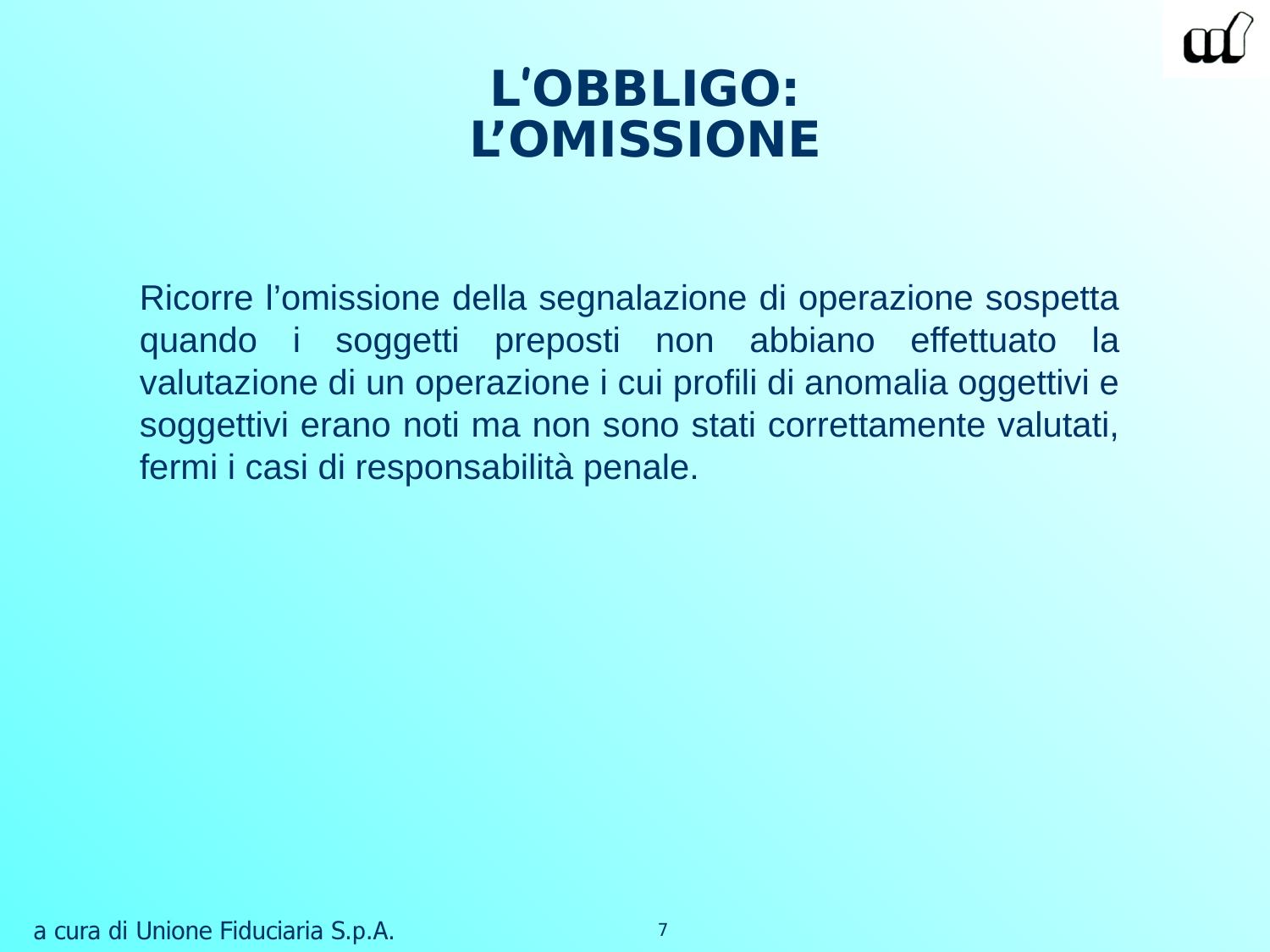

L’OBBLIGO:
L’OMISSIONE

Ricorre l’omissione della segnalazione di operazione sospetta quando i soggetti preposti non abbiano effettuato la valutazione di un operazione i cui profili di anomalia oggettivi e soggettivi erano noti ma non sono stati correttamente valutati, fermi i casi di responsabilità penale.